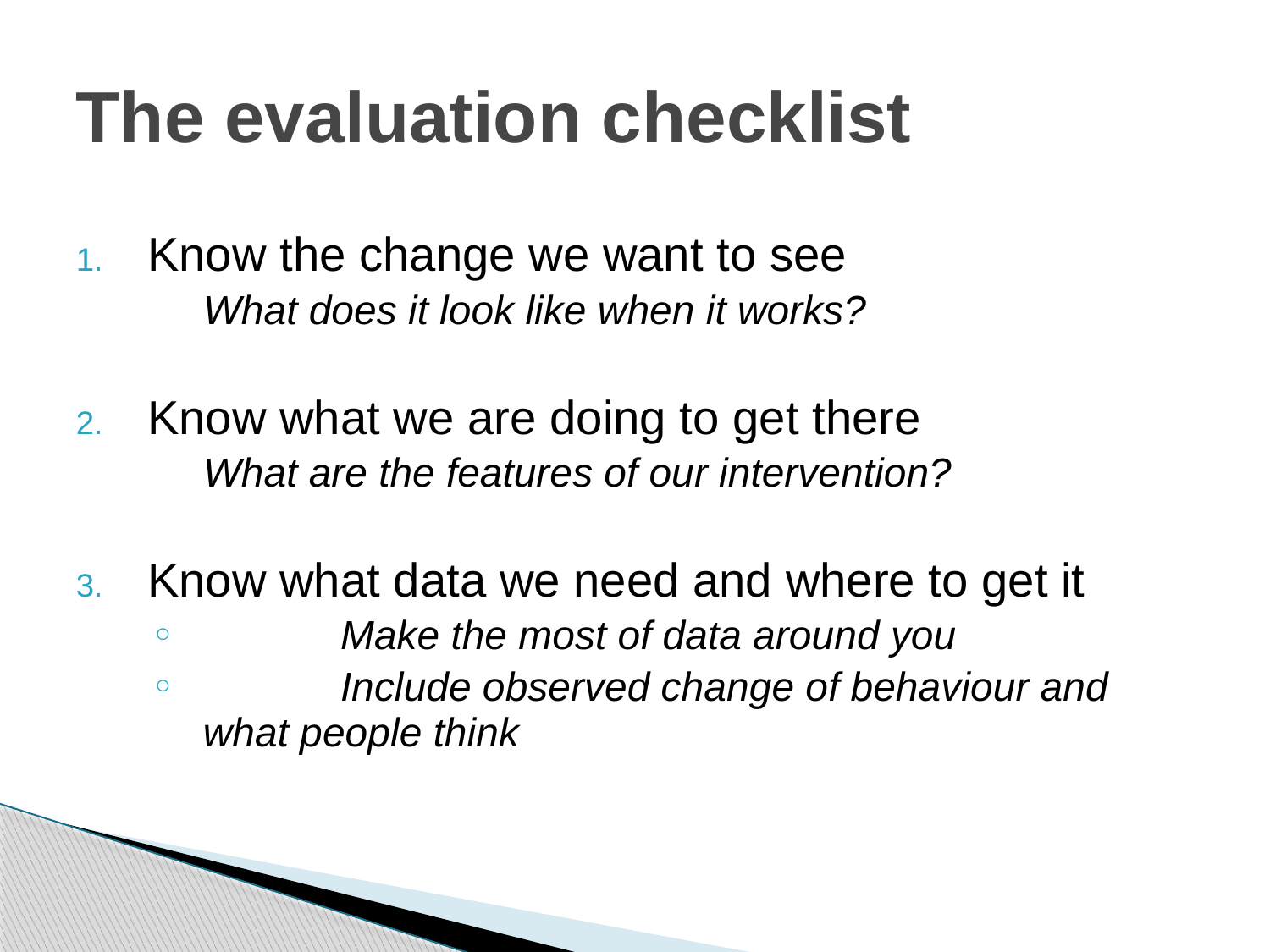

# The evaluation checklist
Know the change we want to see
	What does it look like when it works?

Know what we are doing to get there
	What are the features of our intervention?

Know what data we need and where to get it
	Make the most of data around you
	Include observed change of behaviour and what people think